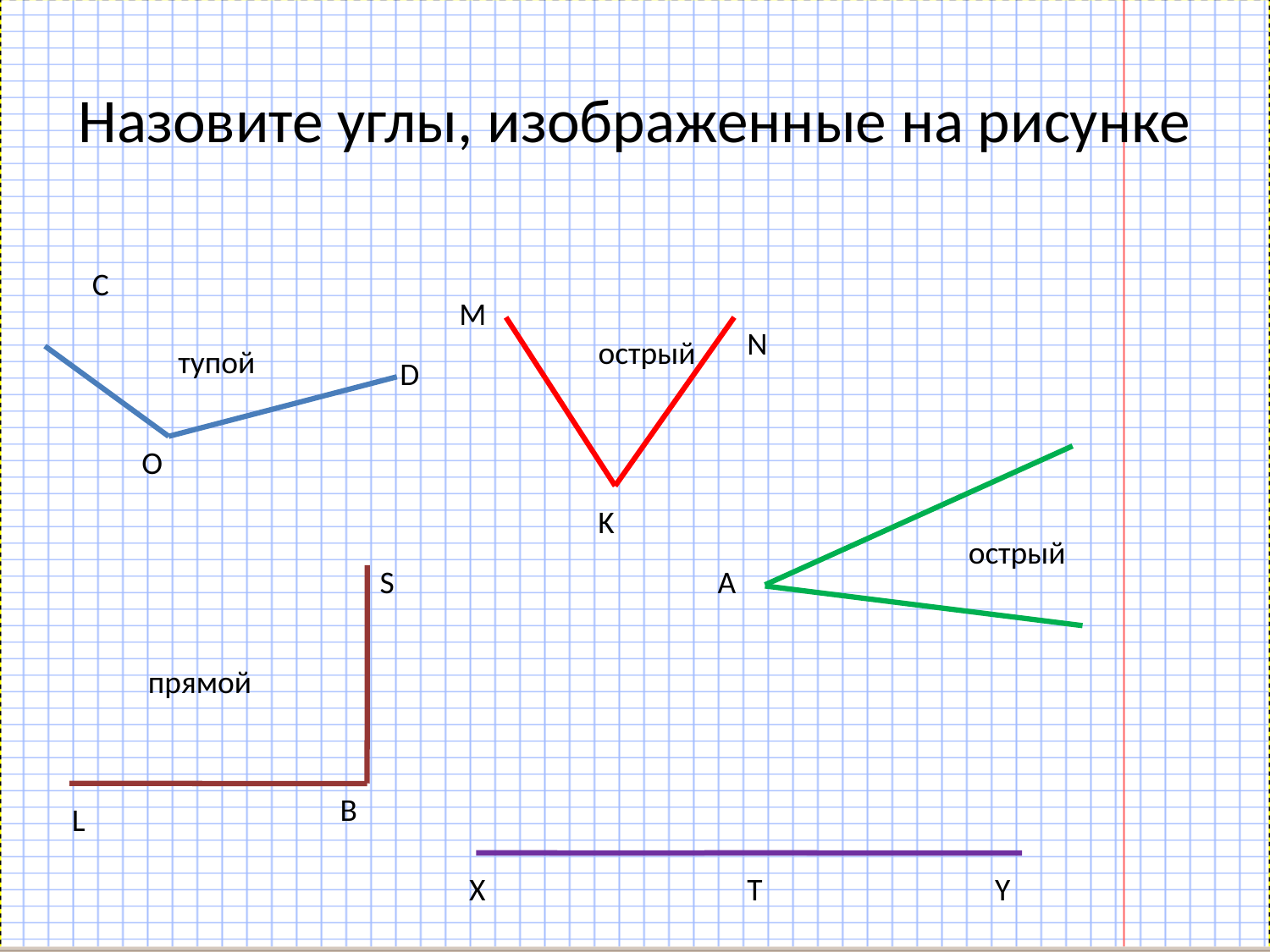

# Назовите углы, изображенные на рисунке
C
M
N
острый
тупой
D
O
K
острый
S
A
прямой
B
L
X
T
Y